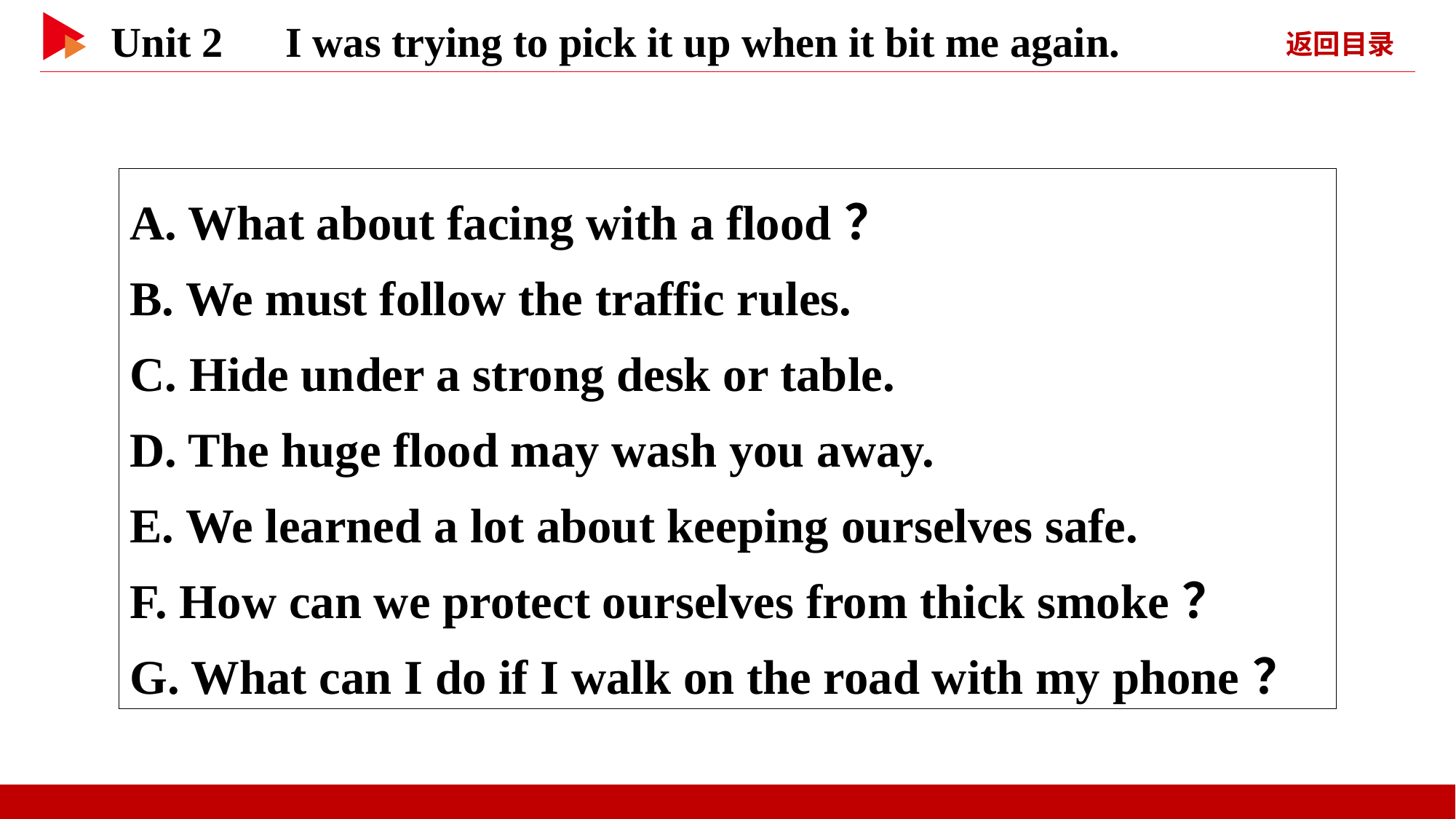

A. What about facing with a flood？
B. We must follow the traffic rules.
C. Hide under a strong desk or table.
D. The huge flood may wash you away.
E. We learned a lot about keeping ourselves safe.
F. How can we protect ourselves from thick smoke？
G. What can I do if I walk on the road with my phone？